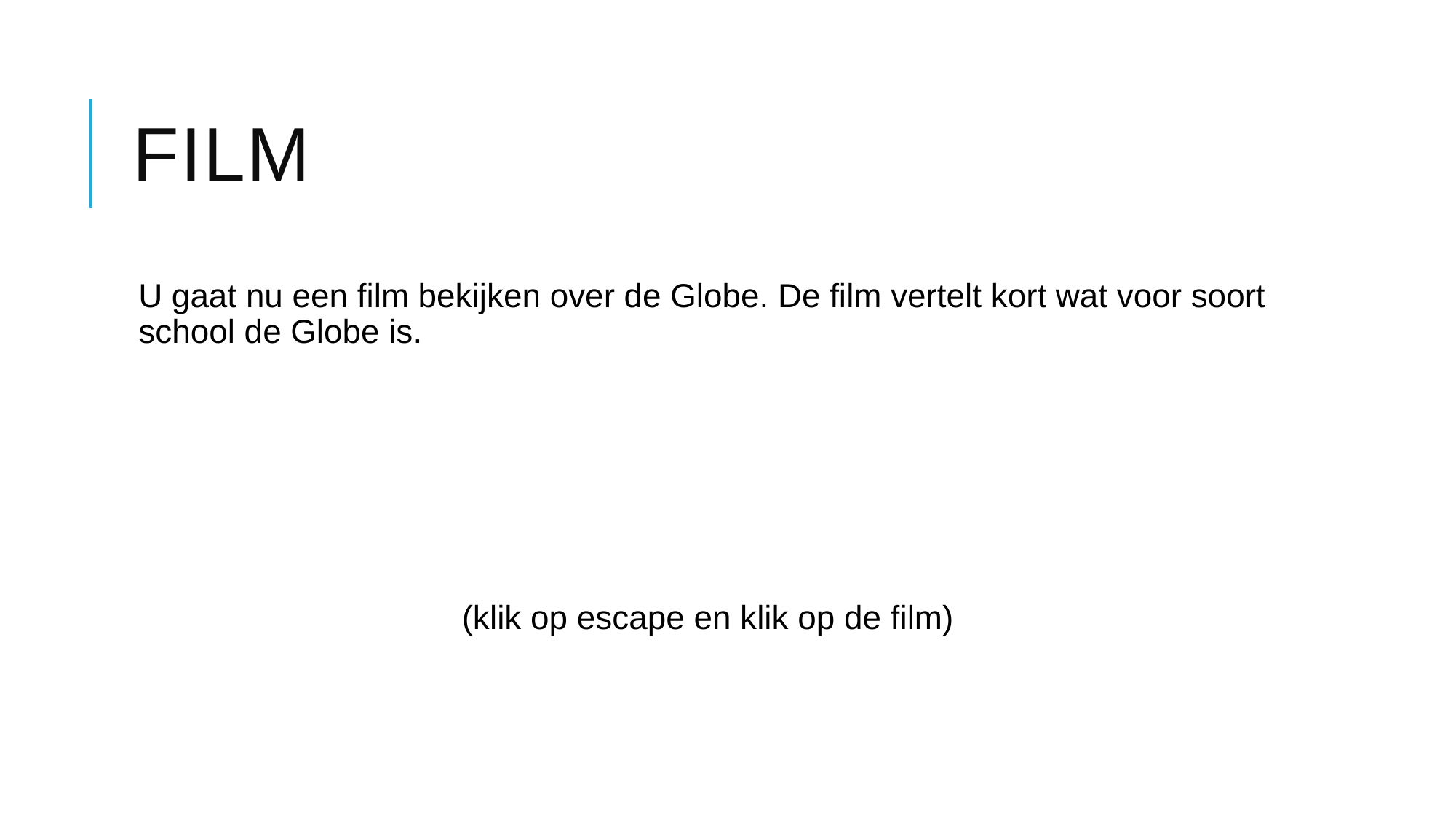

# Film
U gaat nu een film bekijken over de Globe. De film vertelt kort wat voor soort school de Globe is.

(klik op escape en klik op de film)